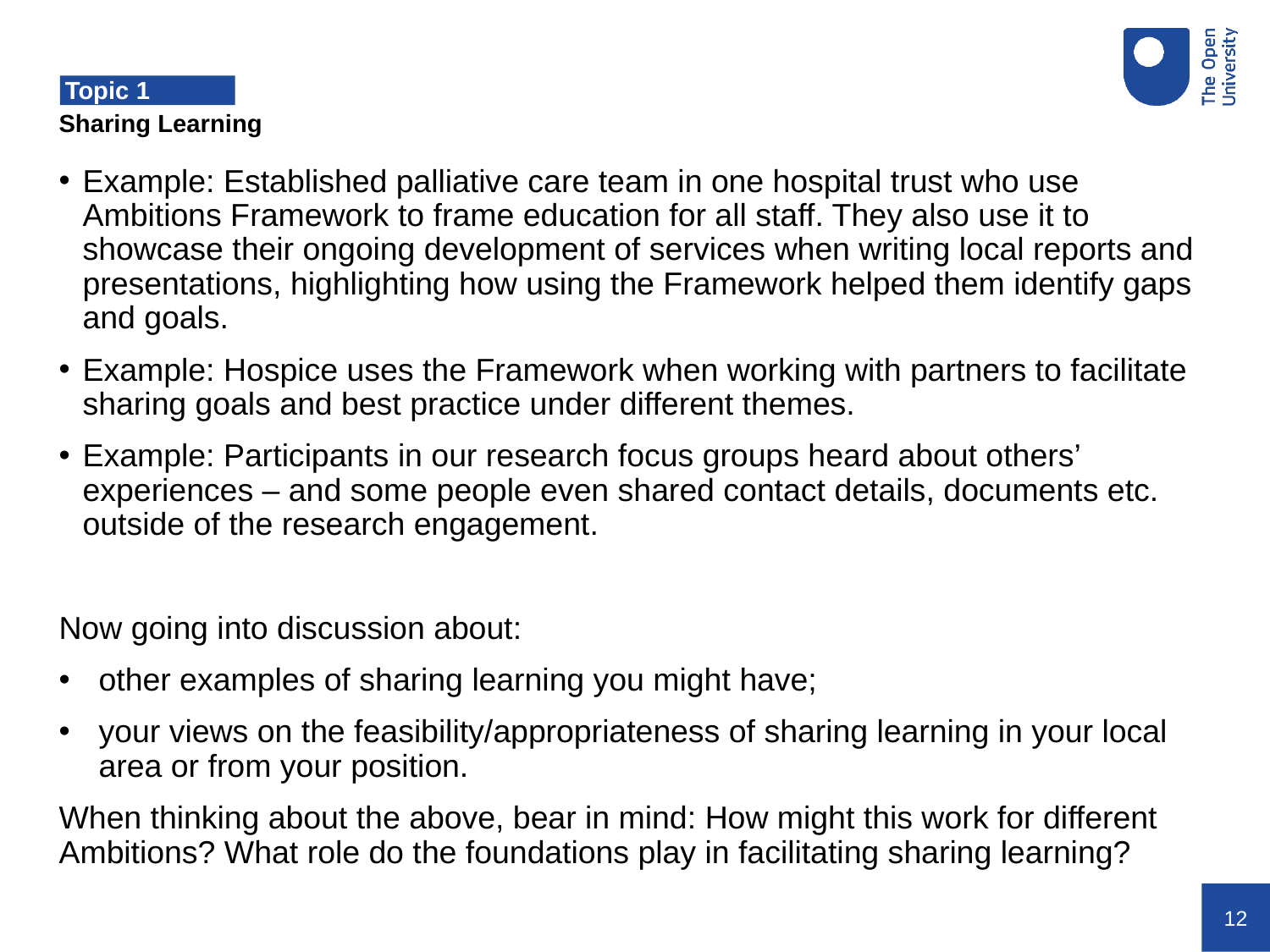

# Topic 1
Sharing Learning
Example: Established palliative care team in one hospital trust who use Ambitions Framework to frame education for all staff. They also use it to showcase their ongoing development of services when writing local reports and presentations, highlighting how using the Framework helped them identify gaps and goals.
Example: Hospice uses the Framework when working with partners to facilitate sharing goals and best practice under different themes.
Example: Participants in our research focus groups heard about others’ experiences – and some people even shared contact details, documents etc. outside of the research engagement.

Now going into discussion about:
other examples of sharing learning you might have;
your views on the feasibility/appropriateness of sharing learning in your local area or from your position.
When thinking about the above, bear in mind: How might this work for different Ambitions? What role do the foundations play in facilitating sharing learning?